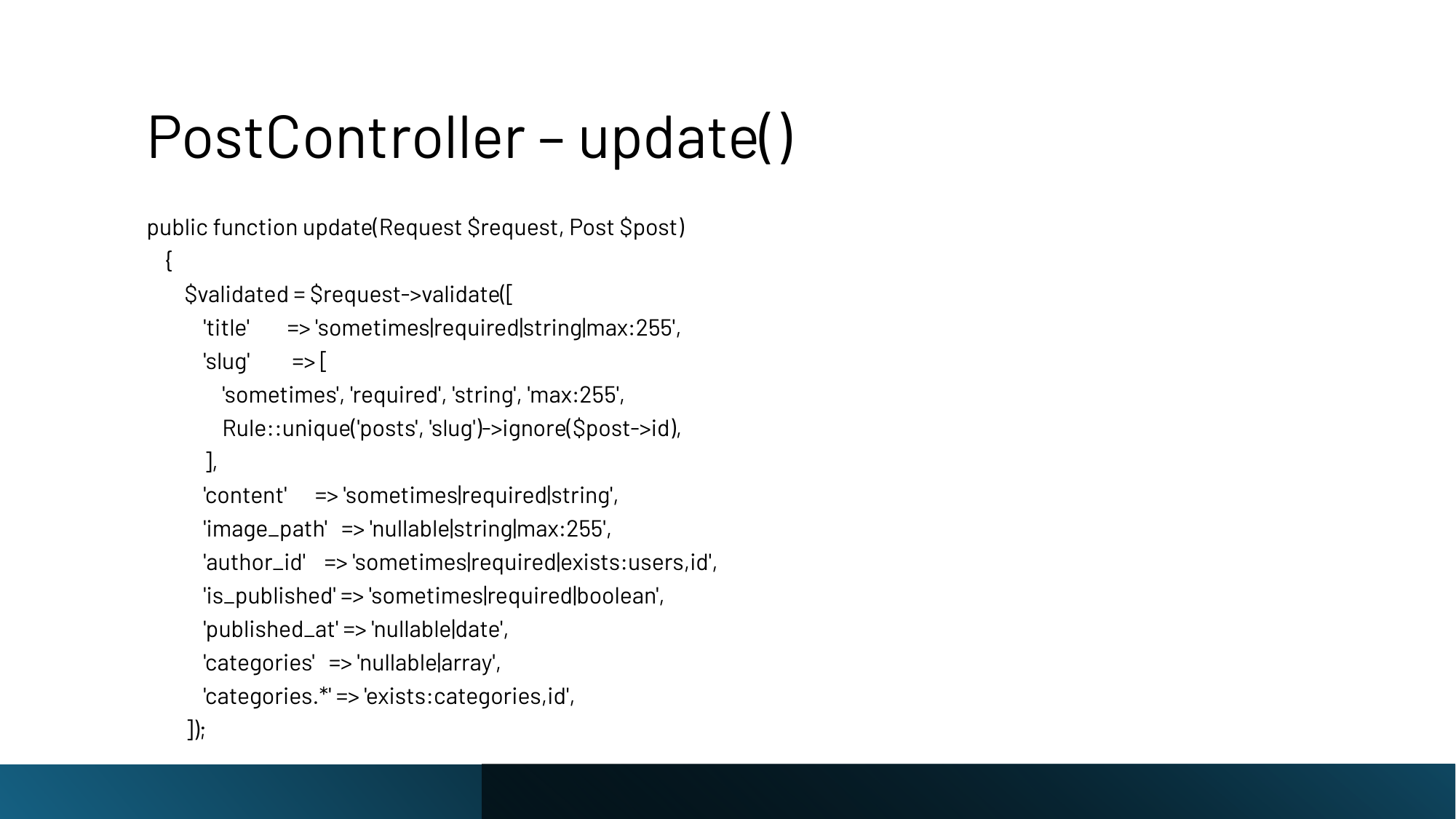

# PostController – update()
public function update(Request $request, Post $post)
    {
        $validated = $request->validate([
            'title'        => 'sometimes|required|string|max:255',
            'slug'         => [
                'sometimes', 'required', 'string', 'max:255',
                Rule::unique('posts', 'slug')->ignore($post->id),
            ],
            'content'      => 'sometimes|required|string',
            'image_path'   => 'nullable|string|max:255',
            'author_id'    => 'sometimes|required|exists:users,id',
            'is_published' => 'sometimes|required|boolean',
            'published_at' => 'nullable|date',
            'categories'   => 'nullable|array',
            'categories.*' => 'exists:categories,id',
        ]);